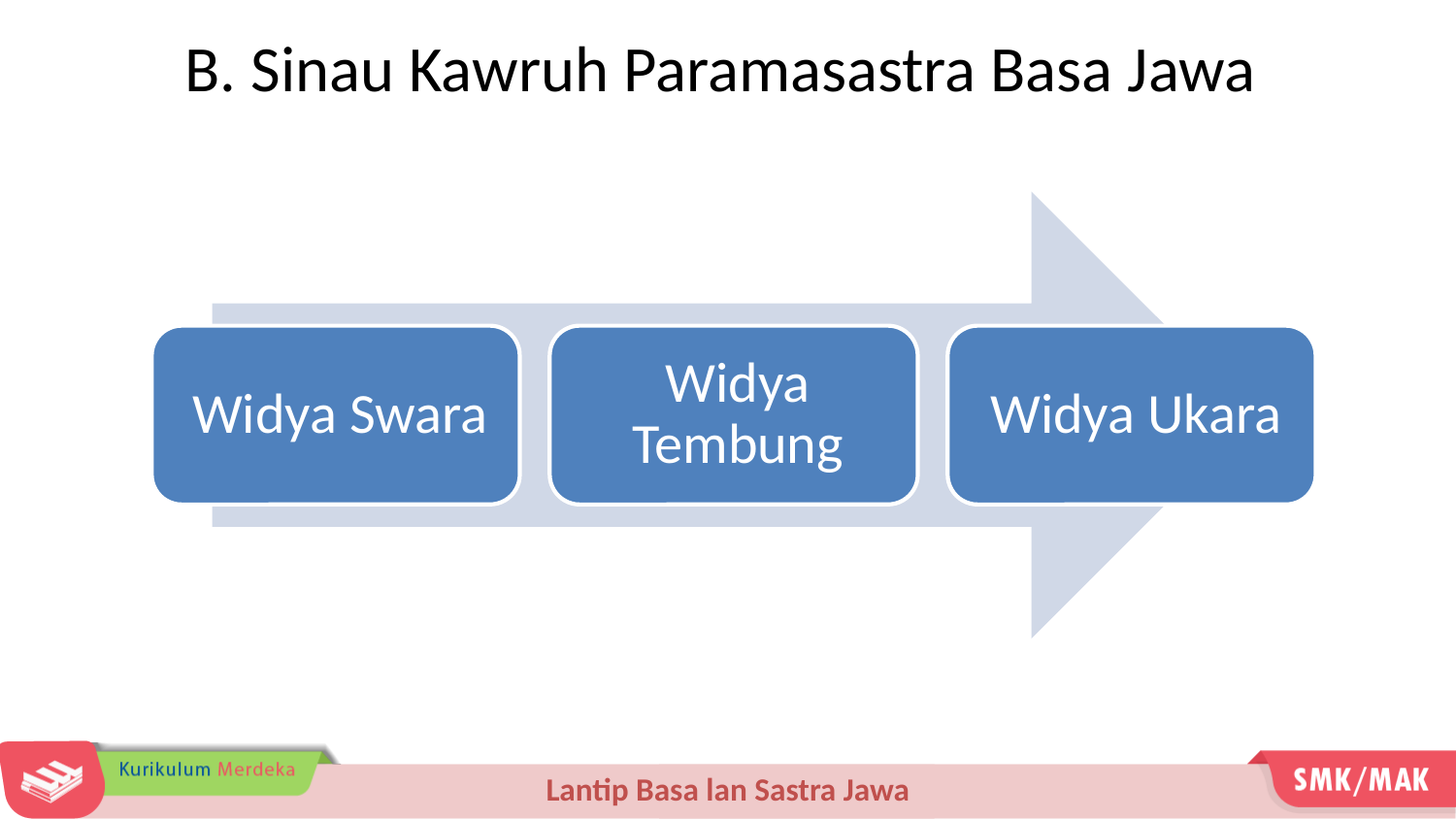

# B. Sinau Kawruh Paramasastra Basa Jawa
Widya Swara
Widya Tembung
Widya Ukara